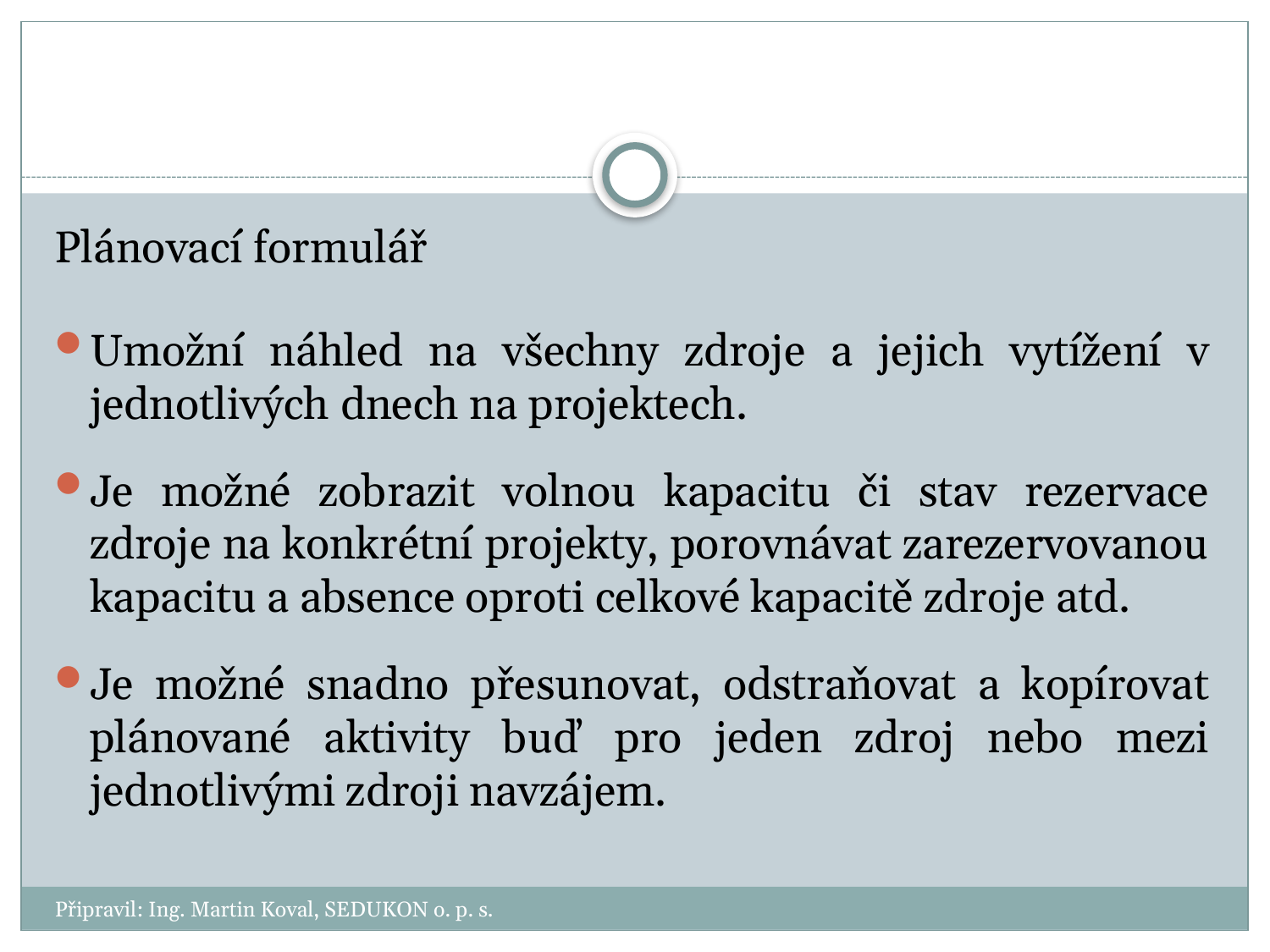

#
Plánovací formulář

Umožní náhled na všechny zdroje a jejich vytížení v jednotlivých dnech na projektech.

Je možné zobrazit volnou kapacitu či stav rezervace zdroje na konkrétní projekty, porovnávat zarezervovanou kapacitu a absence oproti celkové kapacitě zdroje atd.

Je možné snadno přesunovat, odstraňovat a kopírovat plánované aktivity buď pro jeden zdroj nebo mezi jednotlivými zdroji navzájem.
Připravil: Ing. Martin Koval, SEDUKON o. p. s.